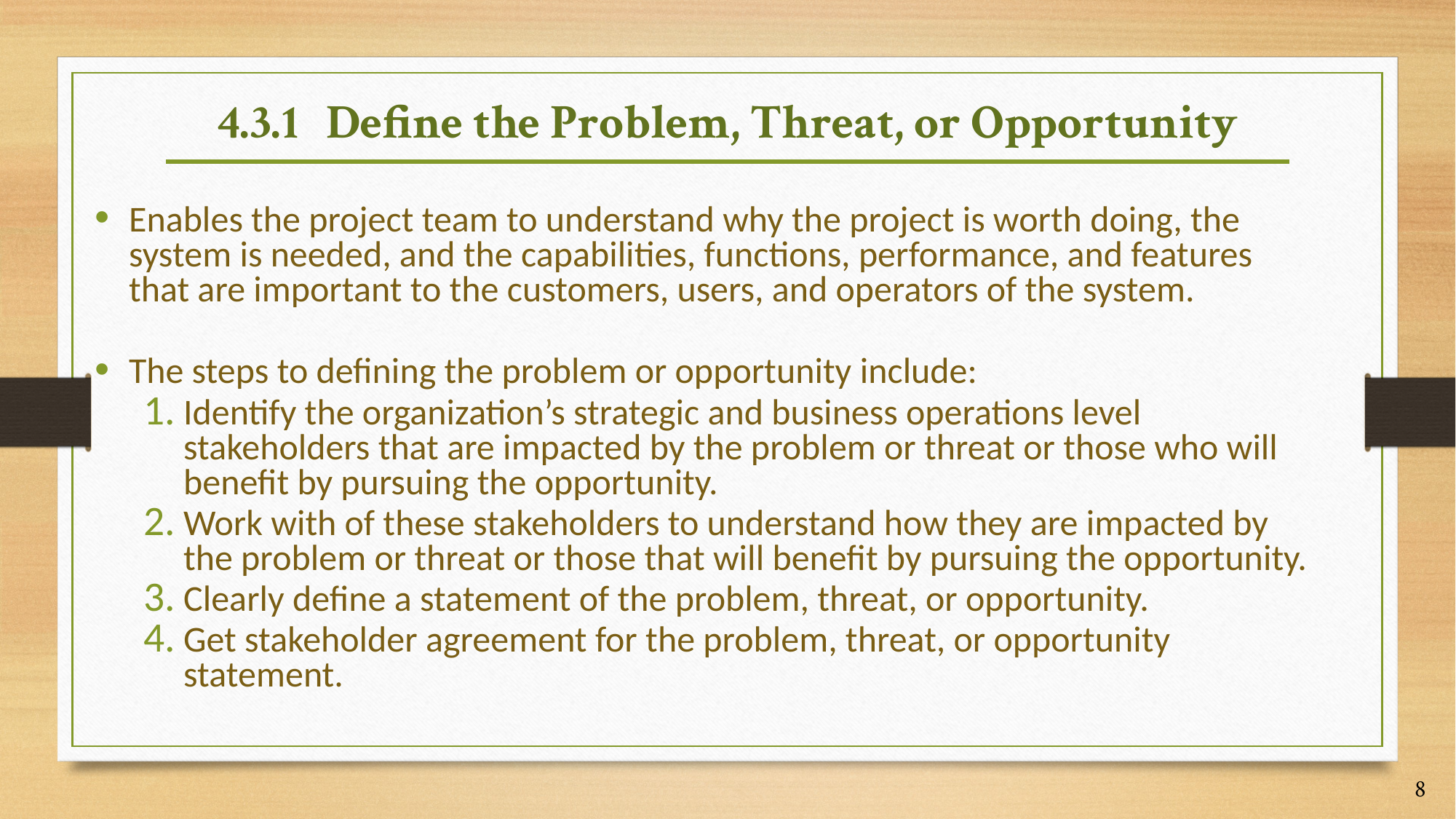

# 4.3.1	Define the Problem, Threat, or Opportunity
Enables the project team to understand why the project is worth doing, the system is needed, and the capabilities, functions, performance, and features that are important to the customers, users, and operators of the system.

The steps to defining the problem or opportunity include:
Identify the organization’s strategic and business operations level stakeholders that are impacted by the problem or threat or those who will benefit by pursuing the opportunity.
Work with of these stakeholders to understand how they are impacted by the problem or threat or those that will benefit by pursuing the opportunity.
Clearly define a statement of the problem, threat, or opportunity.
Get stakeholder agreement for the problem, threat, or opportunity statement.

8